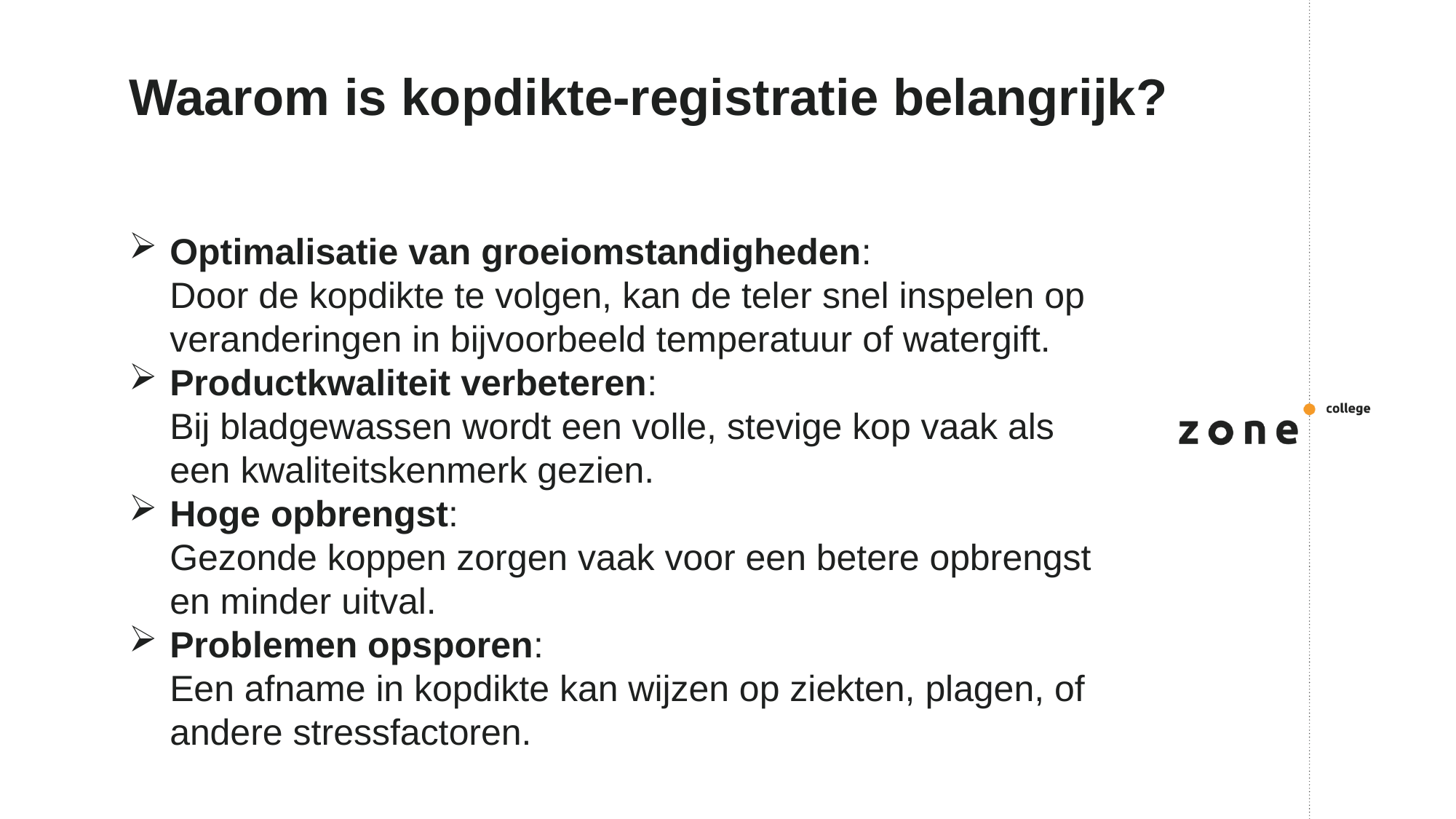

# Waarom is kopdikte-registratie belangrijk?
Optimalisatie van groeiomstandigheden:
Door de kopdikte te volgen, kan de teler snel inspelen op veranderingen in bijvoorbeeld temperatuur of watergift.
Productkwaliteit verbeteren:
Bij bladgewassen wordt een volle, stevige kop vaak als een kwaliteitskenmerk gezien.
Hoge opbrengst:
Gezonde koppen zorgen vaak voor een betere opbrengst en minder uitval.
Problemen opsporen:
Een afname in kopdikte kan wijzen op ziekten, plagen, of andere stressfactoren.